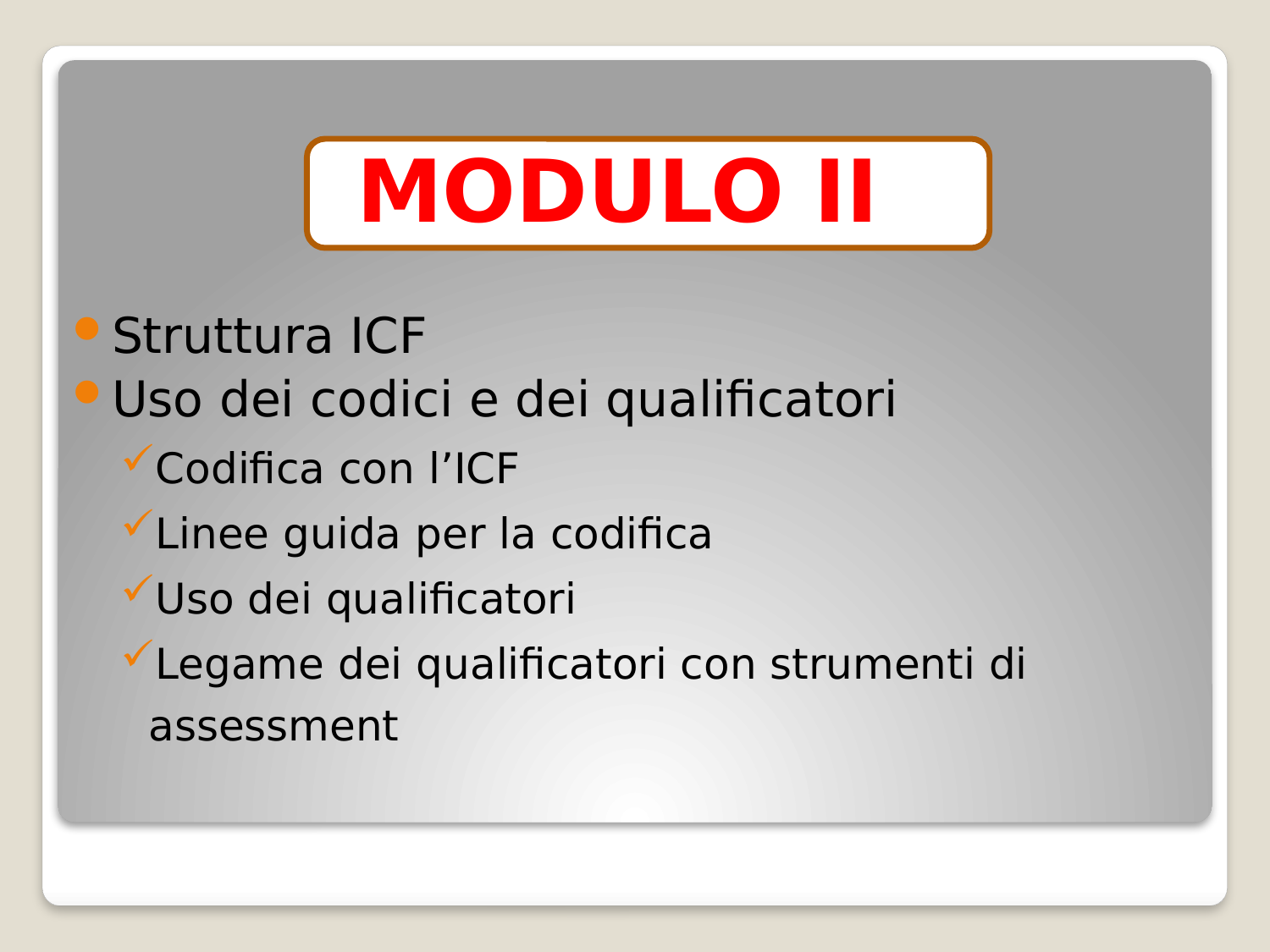

# MODULO II

Struttura ICF
Uso dei codici e dei qualificatori
Codifica con l’ICF
Linee guida per la codifica
Uso dei qualificatori
Legame dei qualificatori con strumenti di assessment